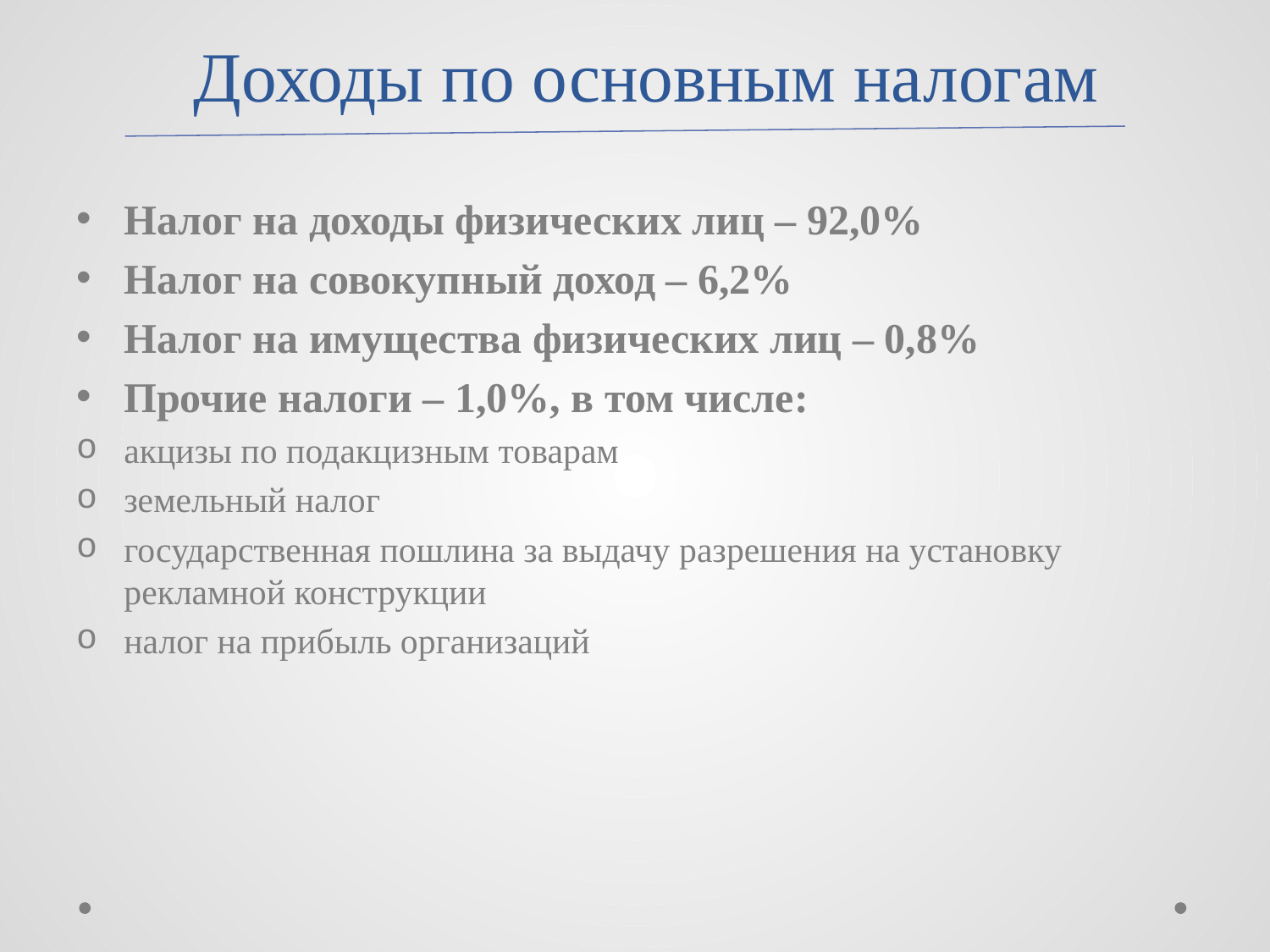

# Доходы по основным налогам
Налог на доходы физических лиц – 92,0%
Налог на совокупный доход – 6,2%
Налог на имущества физических лиц – 0,8%
Прочие налоги – 1,0%, в том числе:
акцизы по подакцизным товарам
земельный налог
государственная пошлина за выдачу разрешения на установку рекламной конструкции
налог на прибыль организаций